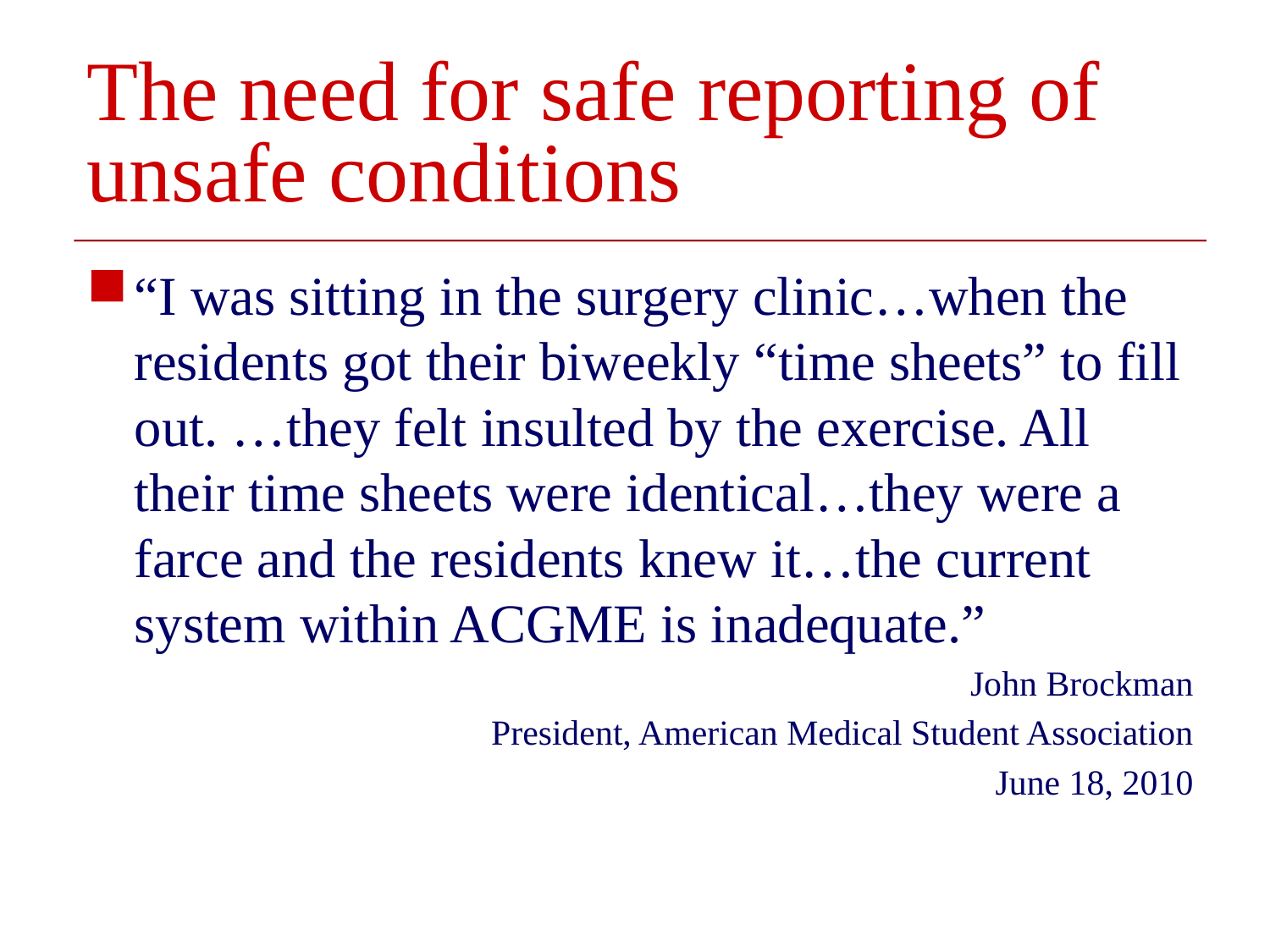

# The need for safe reporting of unsafe conditions
“I was sitting in the surgery clinic…when the residents got their biweekly “time sheets” to fill out. …they felt insulted by the exercise. All their time sheets were identical…they were a farce and the residents knew it…the current system within ACGME is inadequate.”
John Brockman
President, American Medical Student Association
June 18, 2010